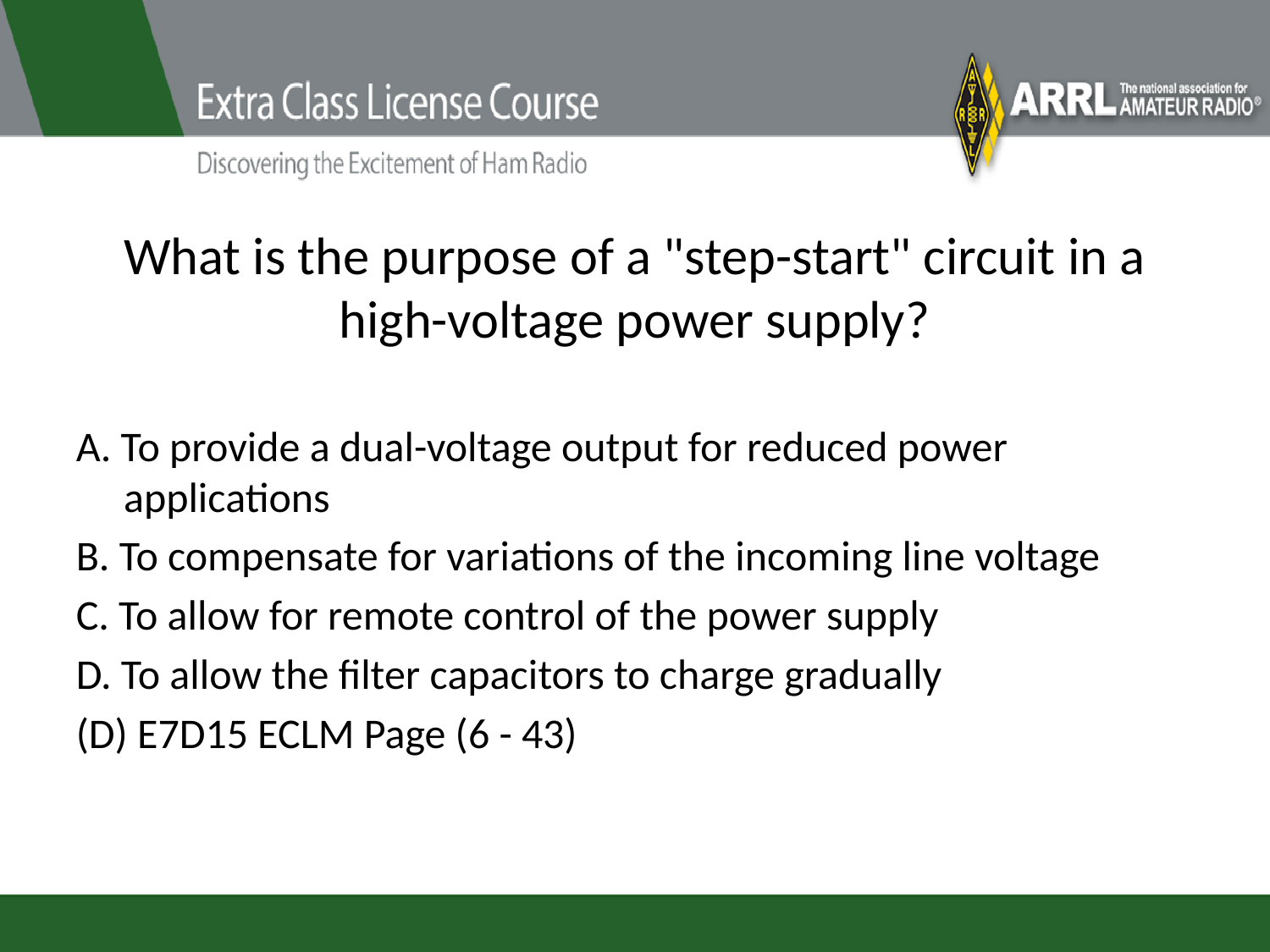

# What is the purpose of a "step-start" circuit in a high-voltage power supply?
A. To provide a dual-voltage output for reduced power applications
B. To compensate for variations of the incoming line voltage
C. To allow for remote control of the power supply
D. To allow the filter capacitors to charge gradually
(D) E7D15 ECLM Page (6 - 43)